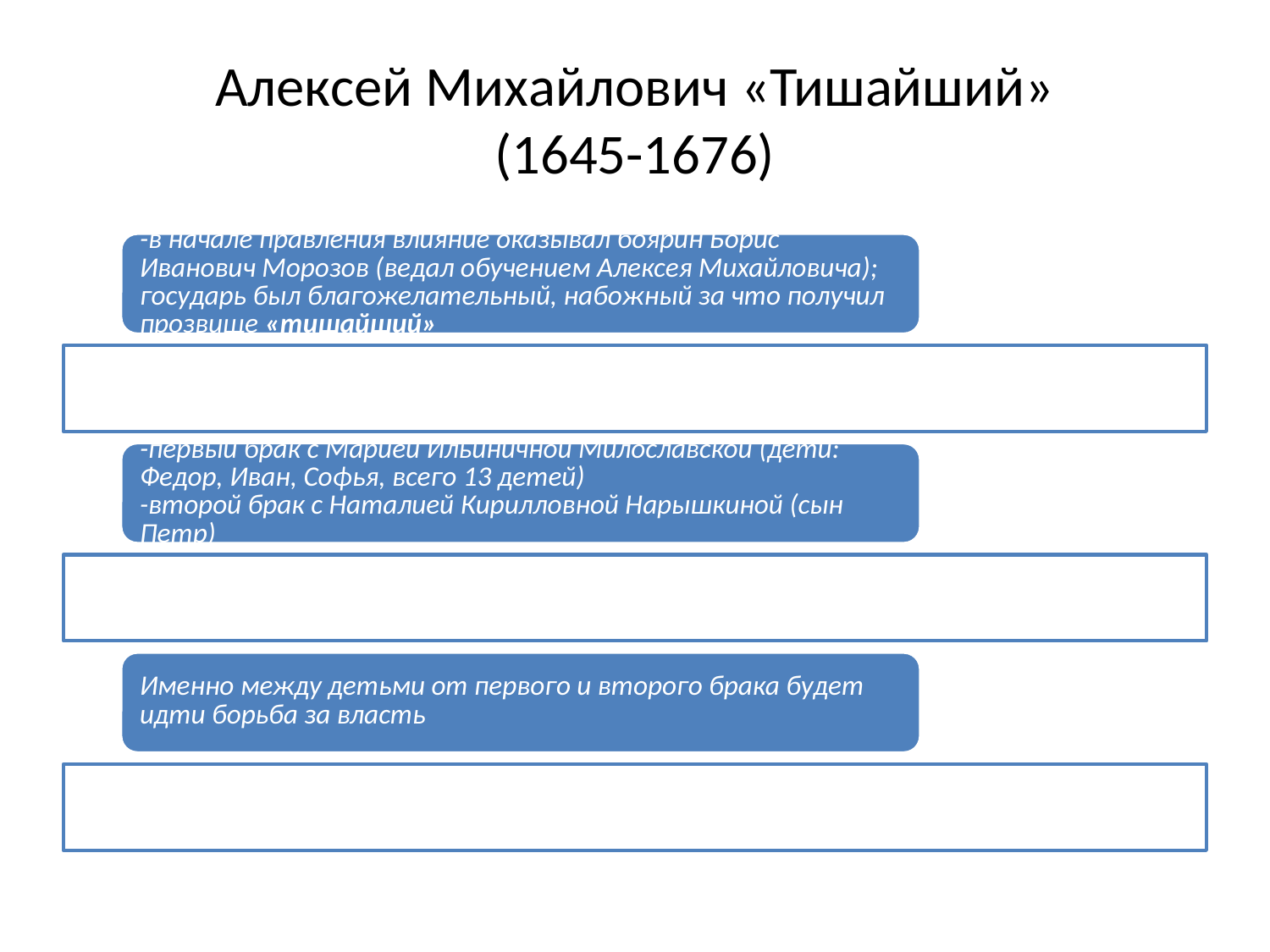

# Алексей Михайлович «Тишайший» (1645-1676)
-в начале правления влияние оказывал боярин Борис Иванович Морозов (ведал обучением Алексея Михайловича); государь был благожелательный, набожный за что получил прозвище «тишайший»
-первый брак с Марией Ильиничной Милославской (дети: Федор, Иван, Софья, всего 13 детей)
-второй брак с Наталией Кирилловной Нарышкиной (сын Петр)
Именно между детьми от первого и второго брака будет идти борьба за власть